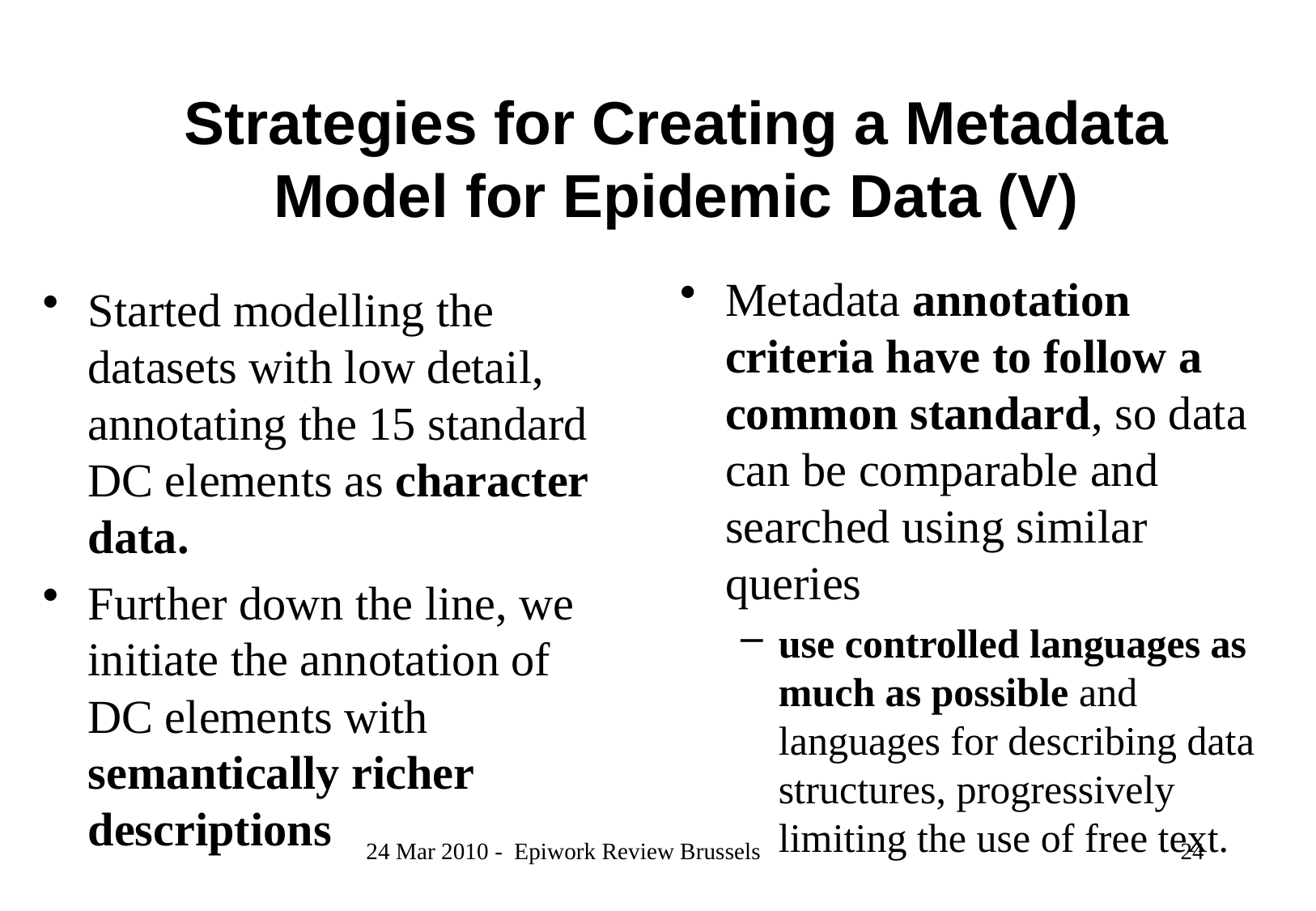

# Strategies for Creating a Metadata Model for Epidemic Data (V)
Metadata annotation criteria have to follow a common standard, so data can be comparable and searched using similar queries
use controlled languages as much as possible and languages for describing data structures, progressively limiting the use of free text.

Started modelling the datasets with low detail, annotating the 15 standard DC elements as character data.
Further down the line, we initiate the annotation of DC elements with semantically richer descriptions

24 Mar 2010 -  Epiwork Review Brussels
24